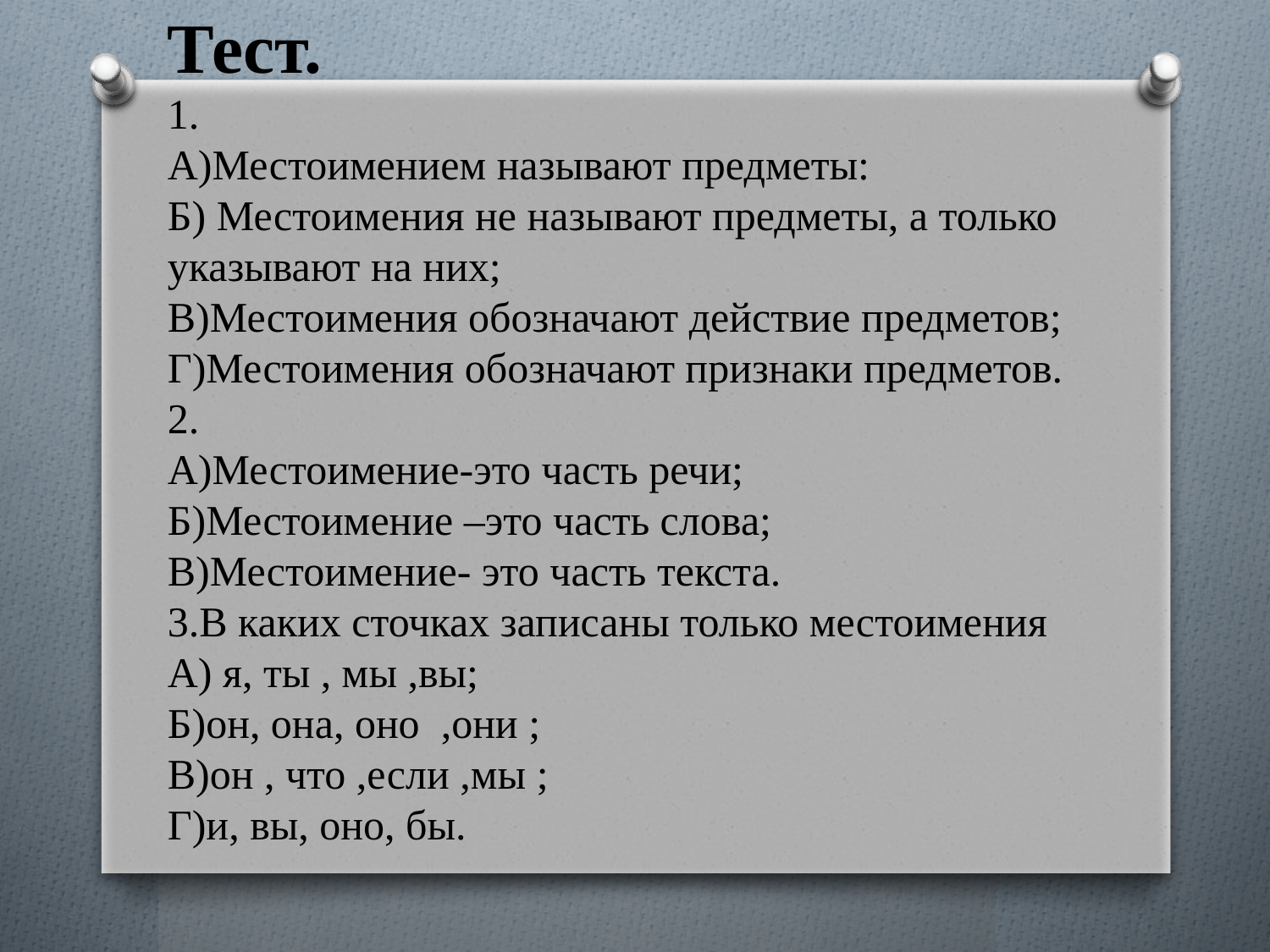

# Тест. 1. А)Местоимением называют предметы: Б) Местоимения не называют предметы, а только указывают на них; В)Местоимения обозначают действие предметов; Г)Местоимения обозначают признаки предметов. 2. А)Местоимение-это часть речи; Б)Местоимение –это часть слова; В)Местоимение- это часть текста. 3.В каких сточках записаны только местоимения А) я, ты , мы ,вы; Б)он, она, оно  ,они ; В)он , что ,если ,мы ; Г)и, вы, оно, бы.